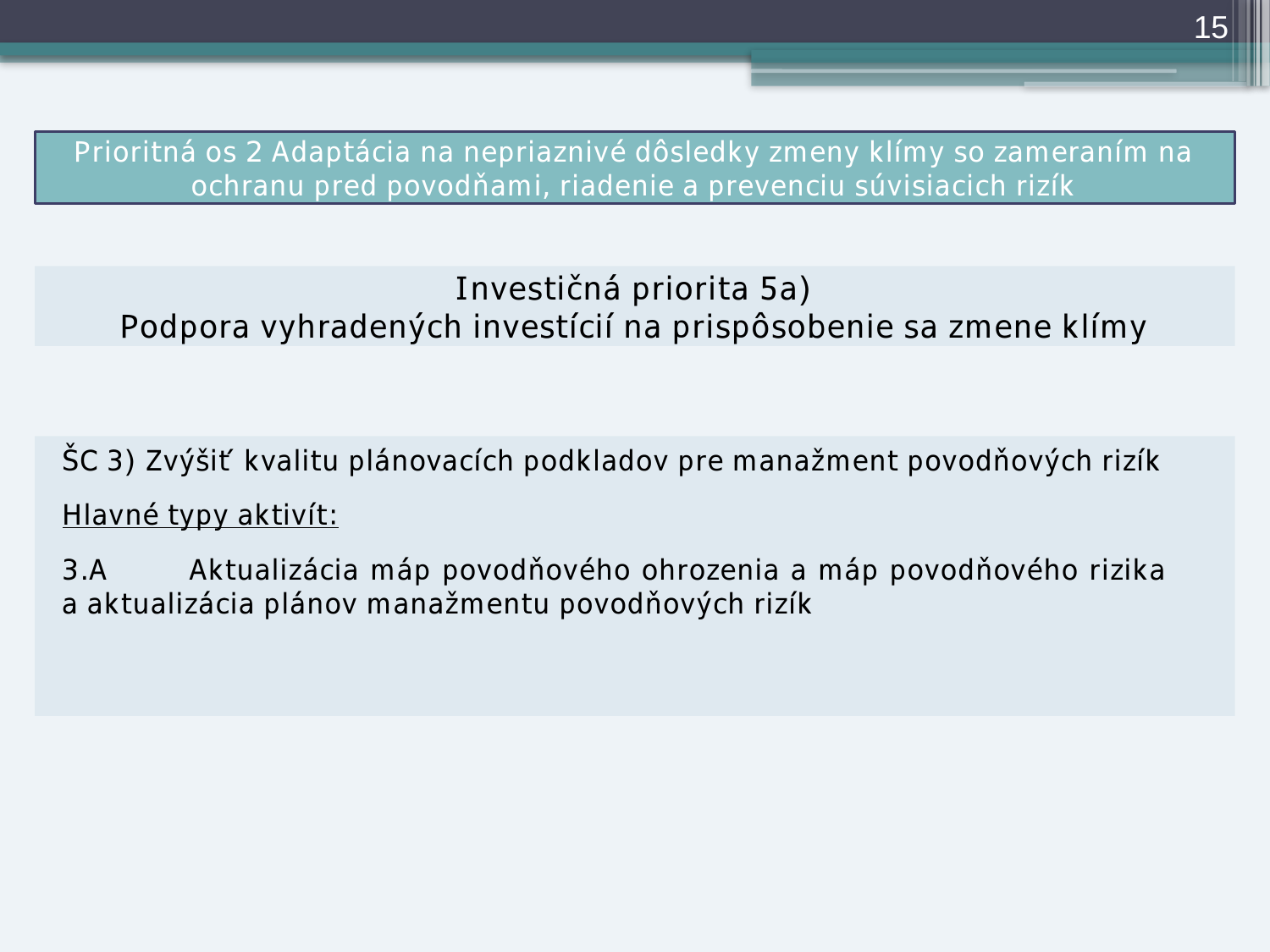

15
Prioritná os 2 Adaptácia na nepriaznivé dôsledky zmeny klímy so zameraním na ochranu pred povodňami, riadenie a prevenciu súvisiacich rizík
# Investičná priorita 5a) Podpora vyhradených investícií na prispôsobenie sa zmene klímy
ŠC 3) Zvýšiť kvalitu plánovacích podkladov pre manažment povodňových rizík
Hlavné typy aktivít:
3.A	Aktualizácia máp povodňového ohrozenia a máp povodňového rizika 	a aktualizácia plánov manažmentu povodňových rizík